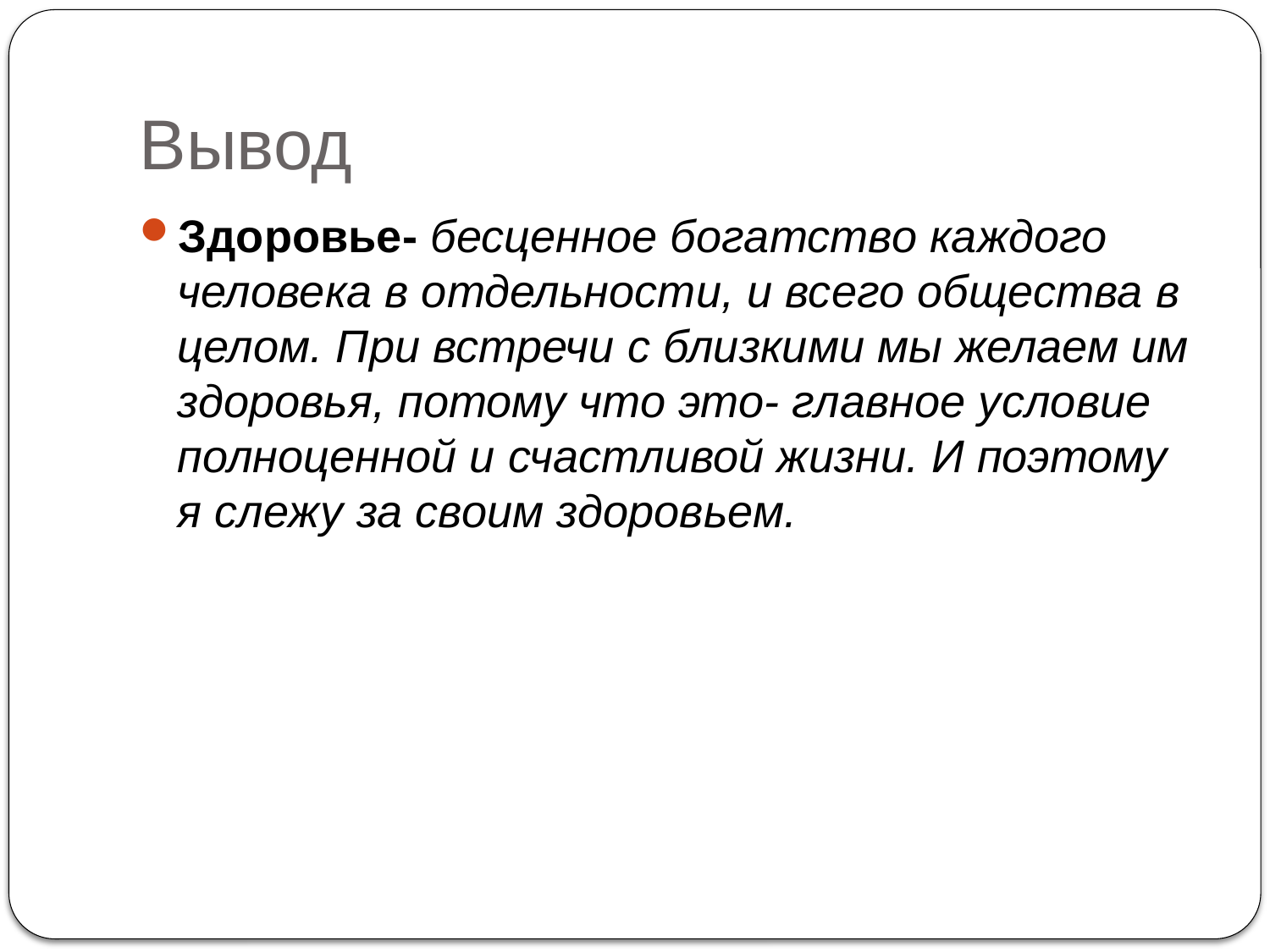

# Вывод
Здоровье- бесценное богатство каждого человека в отдельности, и всего общества в целом. При встречи с близкими мы желаем им здоровья, потому что это- главное условие полноценной и счастливой жизни. И поэтому я слежу за своим здоровьем.